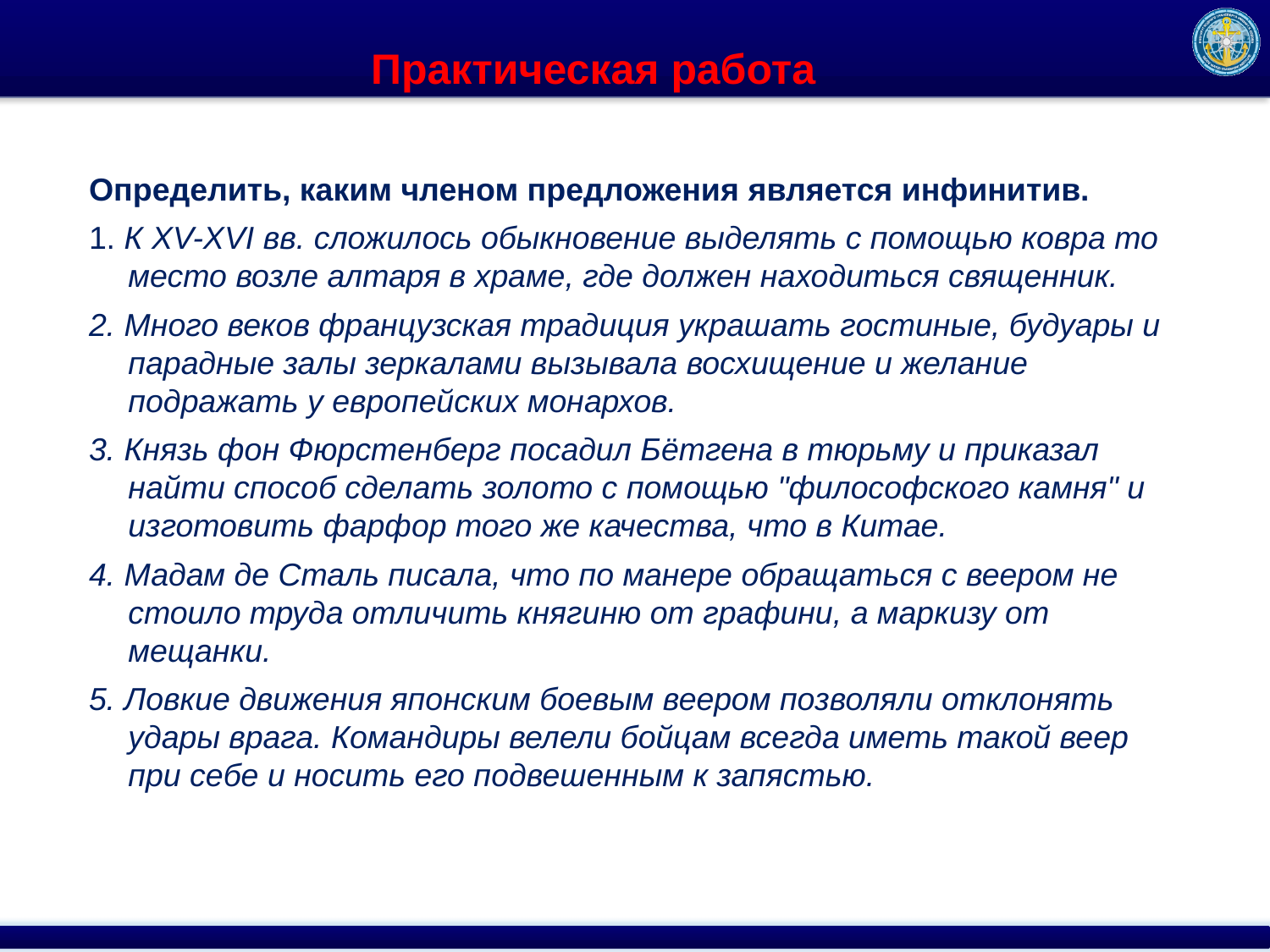

# Практическая работа
Определить, каким членом предложения является инфинитив.
1. К XV-XVI вв. сложилось обыкновение выделять с помощью ковра то место возле алтаря в храме, где должен находиться священник.
2. Много веков французская традиция украшать гостиные, будуары и парадные залы зеркалами вызывала восхищение и желание подражать у европейских монархов.
3. Князь фон Фюрстенберг посадил Бётгена в тюрьму и приказал найти способ сделать золото с помощью "философского камня" и изготовить фарфор того же качества, что в Китае.
4. Мадам де Сталь писала, что по манере обращаться с веером не стоило труда отличить княгиню от графини, а маркизу от мещанки.
5. Ловкие движения японским боевым веером позволяли отклонять удары врага. Командиры велели бойцам всегда иметь такой веер при себе и носить его подвешенным к запястью.